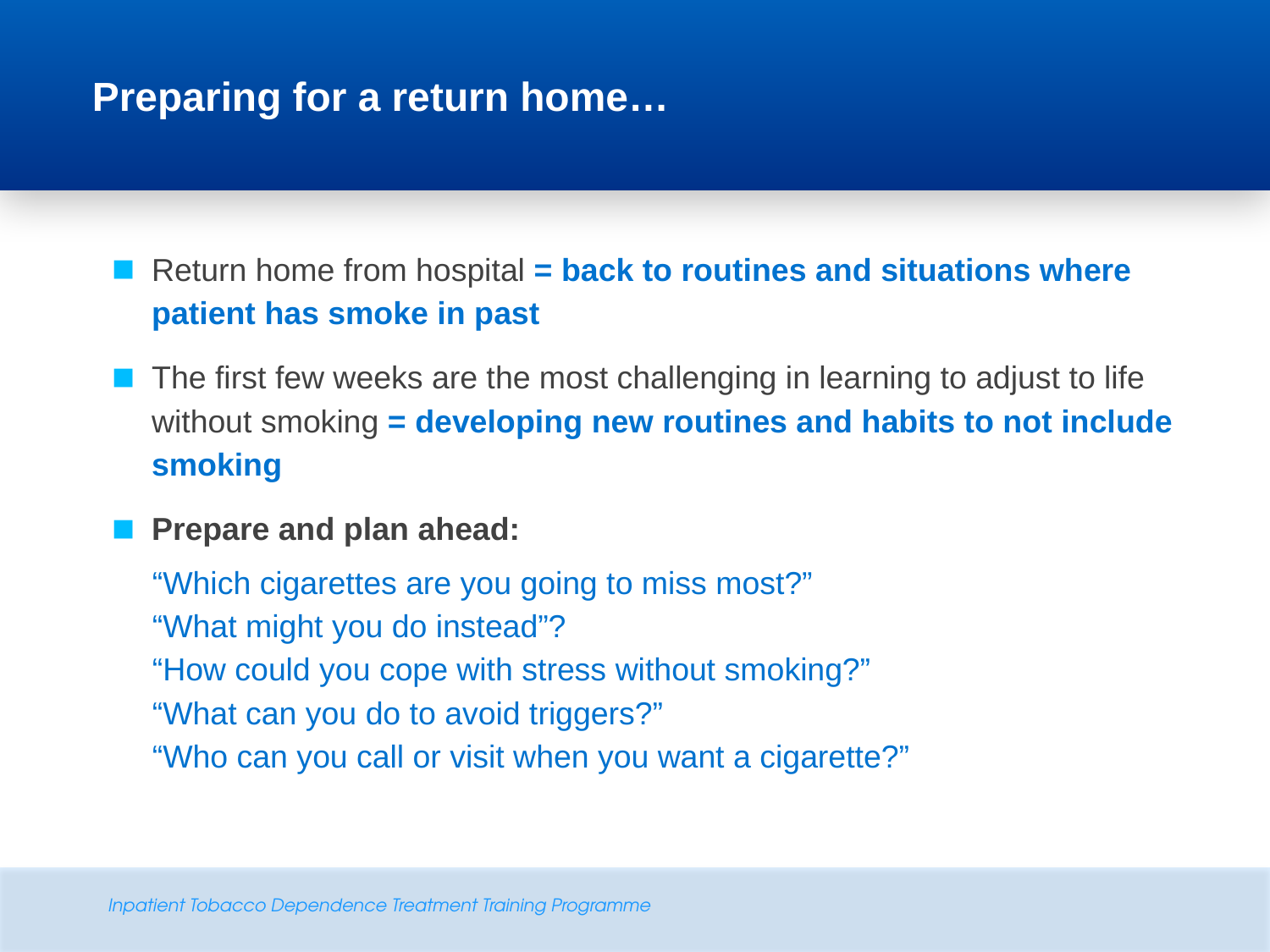

5
# Preparing for a return home…
Return home from hospital = back to routines and situations where patient has smoke in past
The first few weeks are the most challenging in learning to adjust to life without smoking = developing new routines and habits to not include smoking
Prepare and plan ahead:
“Which cigarettes are you going to miss most?”
“What might you do instead”?
“How could you cope with stress without smoking?”
“What can you do to avoid triggers?”
“Who can you call or visit when you want a cigarette?”

Inpatient Tobacco Dependence Treatment Training Programme